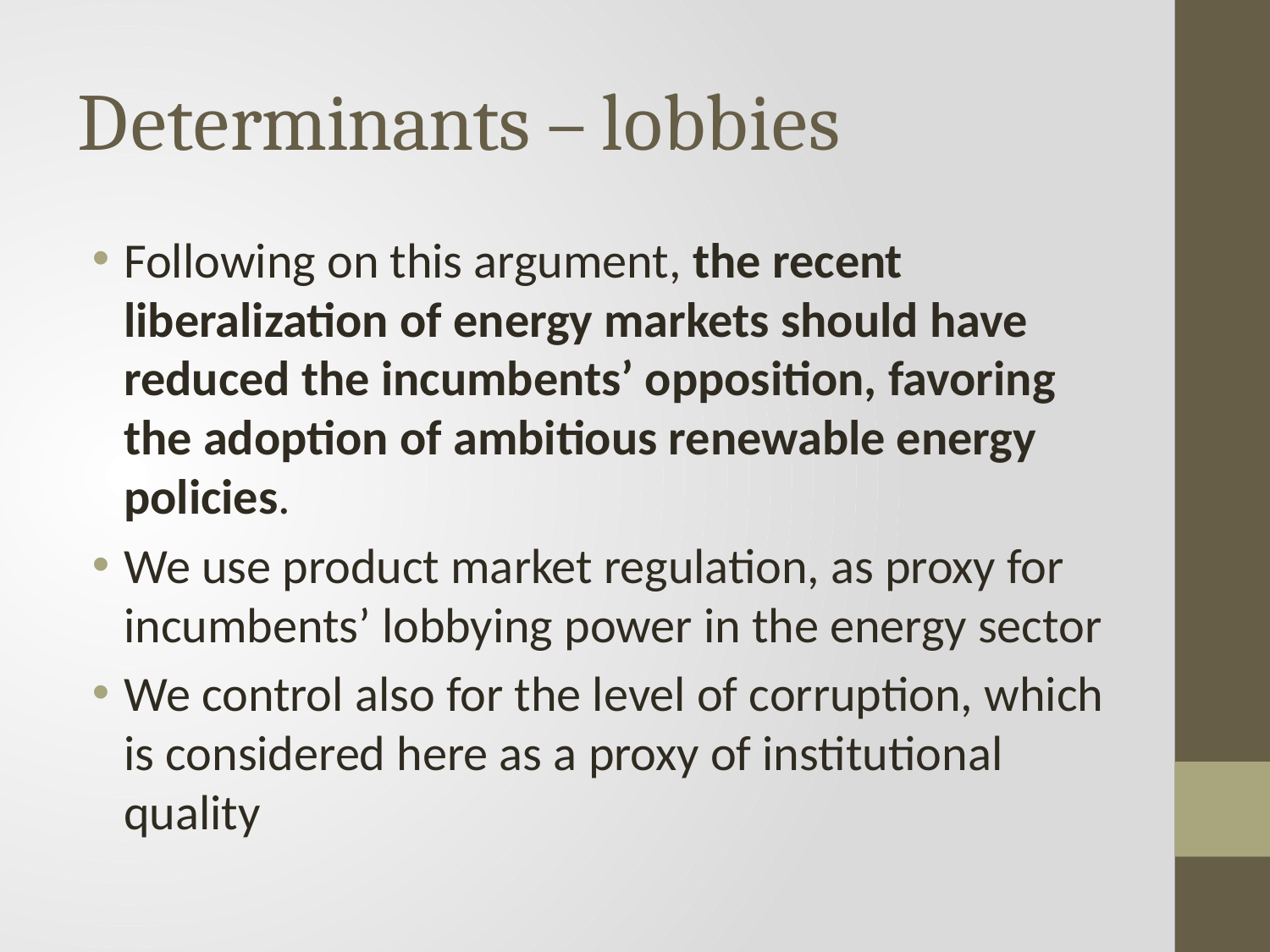

# Determinants – lobbies
Following on this argument, the recent liberalization of energy markets should have reduced the incumbents’ opposition, favoring the adoption of ambitious renewable energy policies.
We use product market regulation, as proxy for incumbents’ lobbying power in the energy sector
We control also for the level of corruption, which is considered here as a proxy of institutional quality